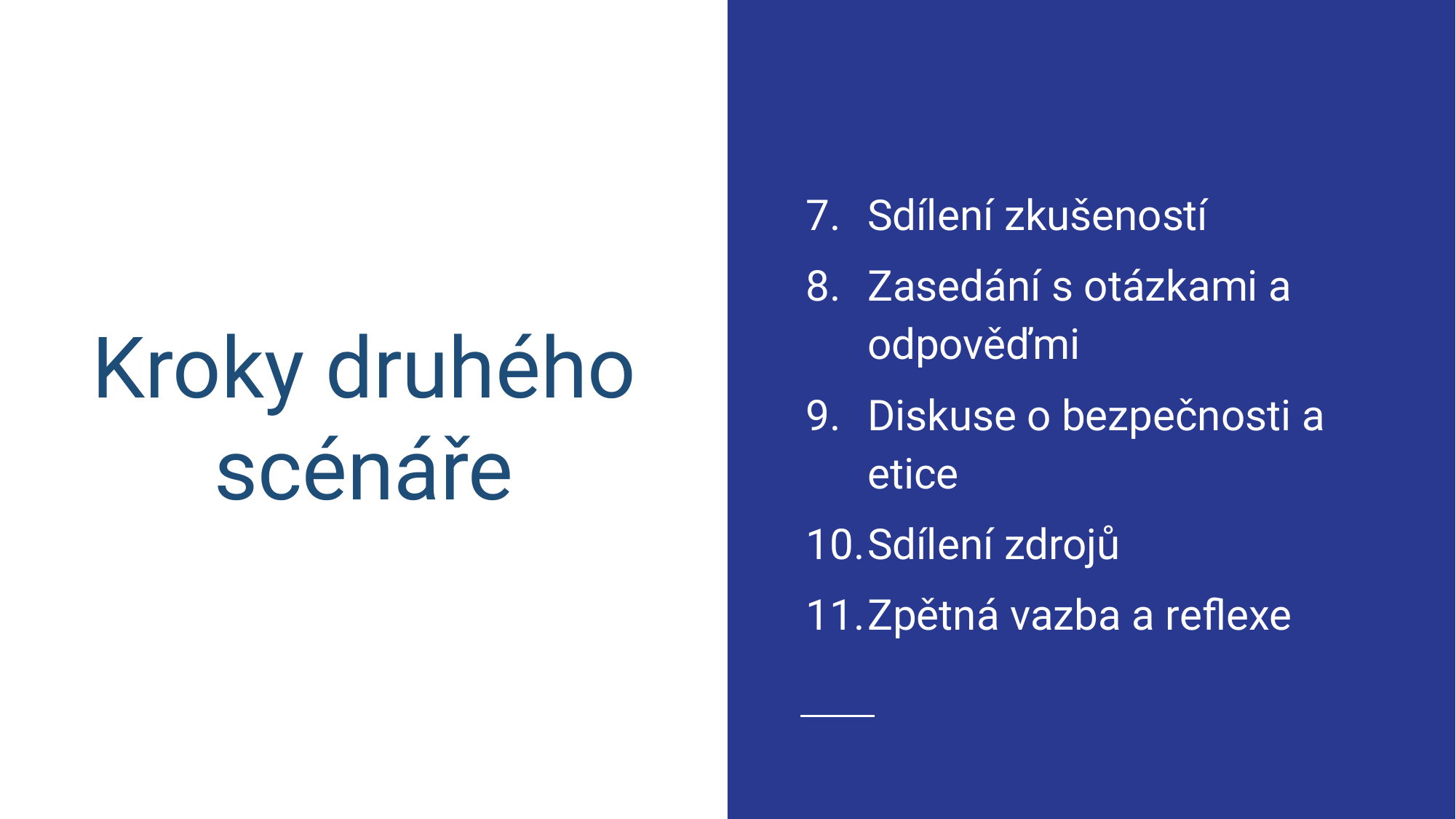

Sdílení zkušeností
Zasedání s otázkami a odpověďmi
Diskuse o bezpečnosti a etice
Sdílení zdrojů
Zpětná vazba a reflexe
# Kroky druhého scénáře